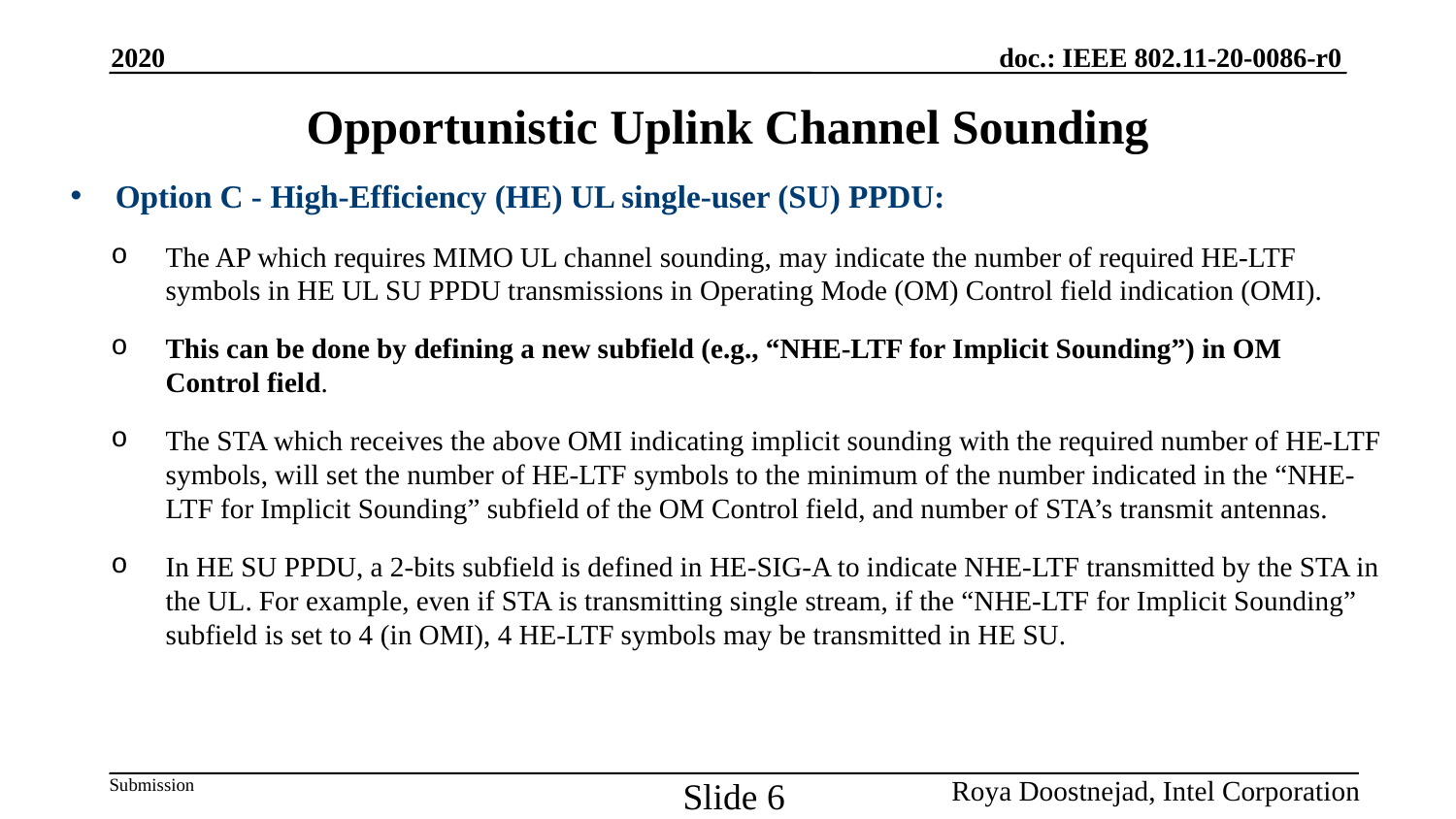

2020
# Opportunistic Uplink Channel Sounding
Option C - High-Efficiency (HE) UL single-user (SU) PPDU:
The AP which requires MIMO UL channel sounding, may indicate the number of required HE-LTF symbols in HE UL SU PPDU transmissions in Operating Mode (OM) Control field indication (OMI).
This can be done by defining a new subfield (e.g., “NHE-LTF for Implicit Sounding”) in OM Control field.
The STA which receives the above OMI indicating implicit sounding with the required number of HE-LTF symbols, will set the number of HE-LTF symbols to the minimum of the number indicated in the “NHE-LTF for Implicit Sounding” subfield of the OM Control field, and number of STA’s transmit antennas.
In HE SU PPDU, a 2-bits subfield is defined in HE-SIG-A to indicate NHE-LTF transmitted by the STA in the UL. For example, even if STA is transmitting single stream, if the “NHE-LTF for Implicit Sounding” subfield is set to 4 (in OMI), 4 HE-LTF symbols may be transmitted in HE SU.
Slide 6
Roya Doostnejad, Intel Corporation